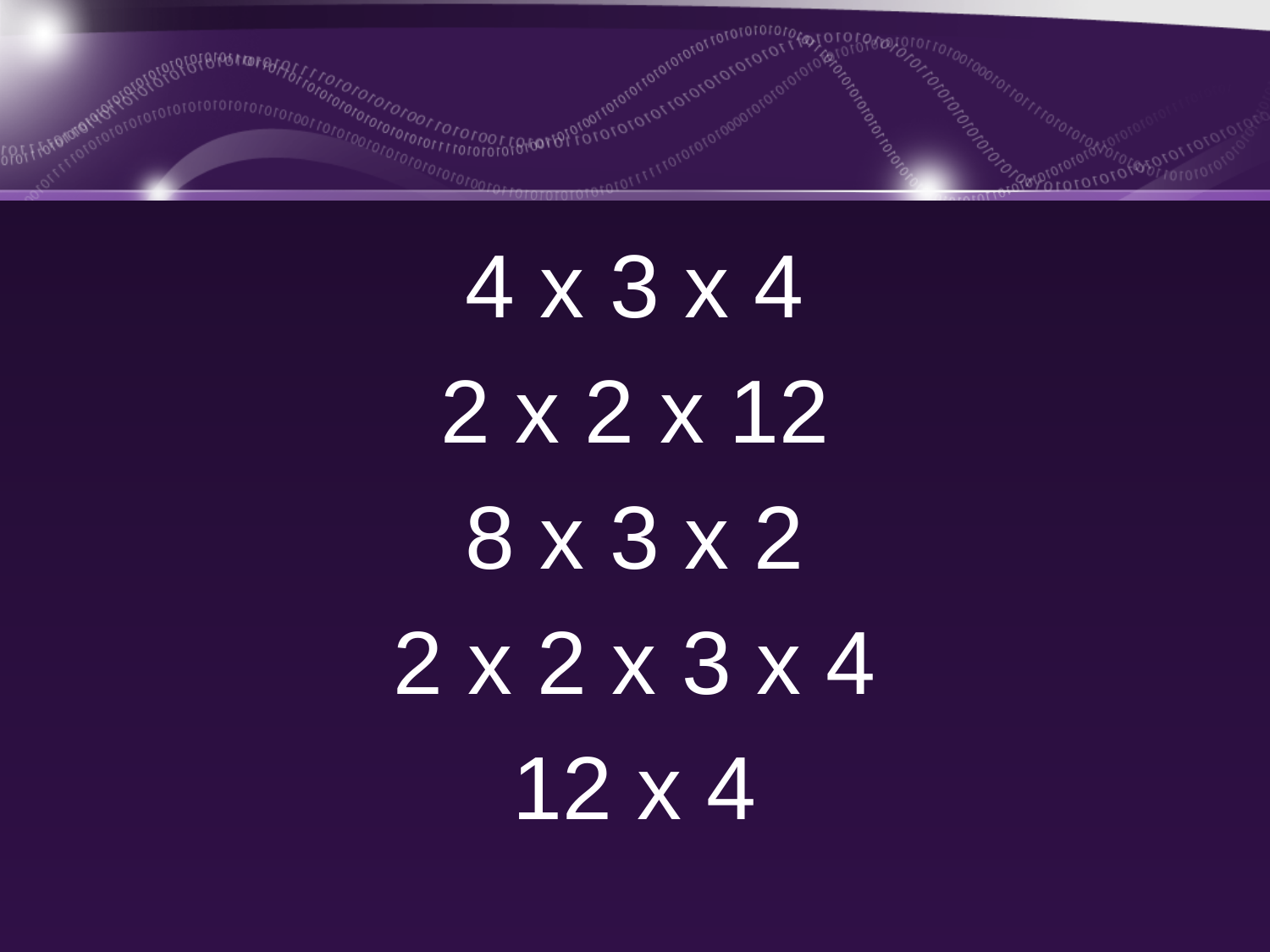

4 x 3 x 4
2 x 2 x 12
8 x 3 x 2
2 x 2 x 3 x 4
12 x 4